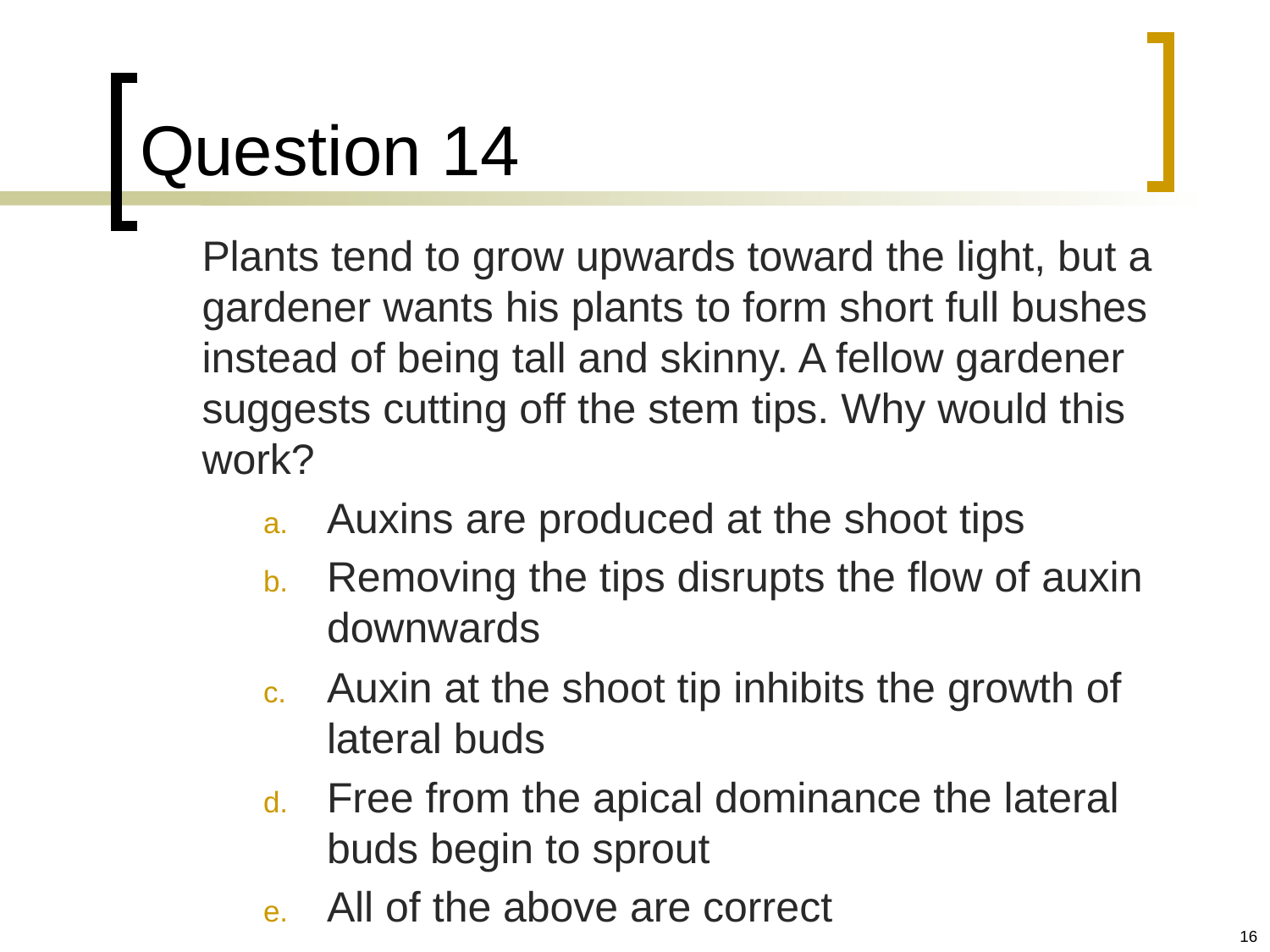

# Question 14
	Plants tend to grow upwards toward the light, but a gardener wants his plants to form short full bushes instead of being tall and skinny. A fellow gardener suggests cutting off the stem tips. Why would this work?
Auxins are produced at the shoot tips
Removing the tips disrupts the flow of auxin downwards
Auxin at the shoot tip inhibits the growth of lateral buds
Free from the apical dominance the lateral buds begin to sprout
All of the above are correct